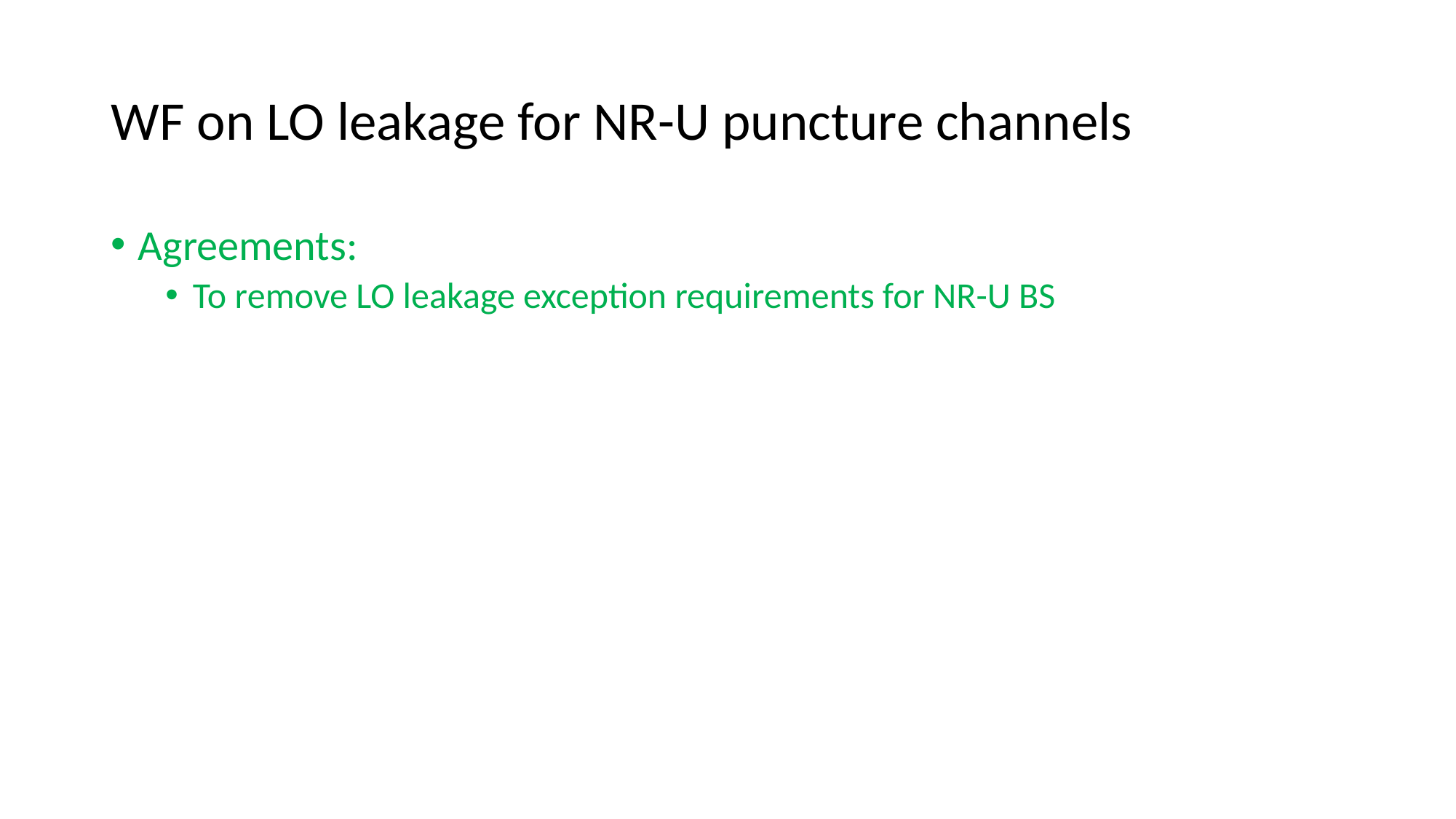

# WF on LO leakage for NR-U puncture channels
Agreements:
To remove LO leakage exception requirements for NR-U BS